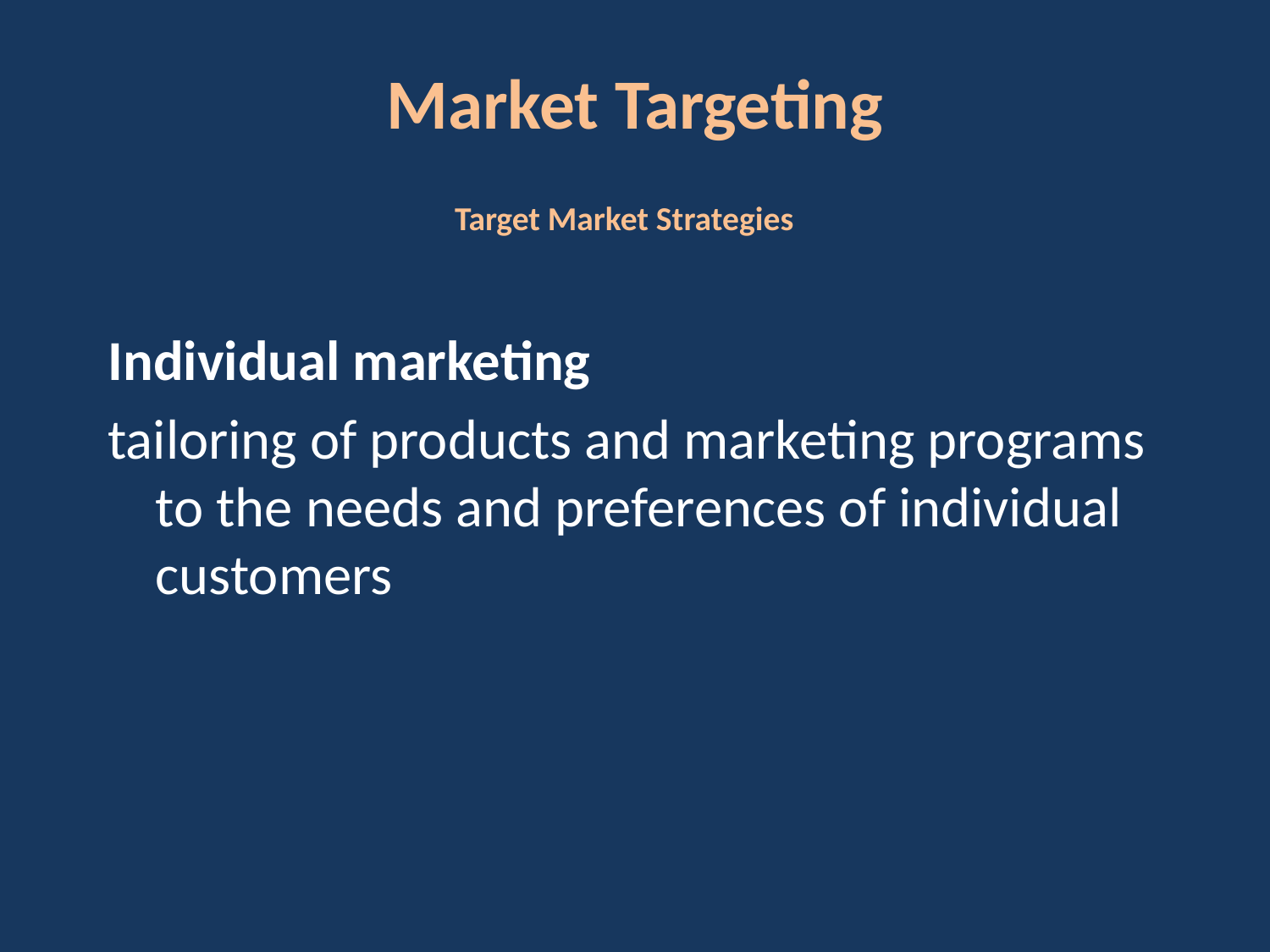

# Market Targeting
Target Market Strategies

Individual marketing
tailoring of products and marketing programs to the needs and preferences of individual customers